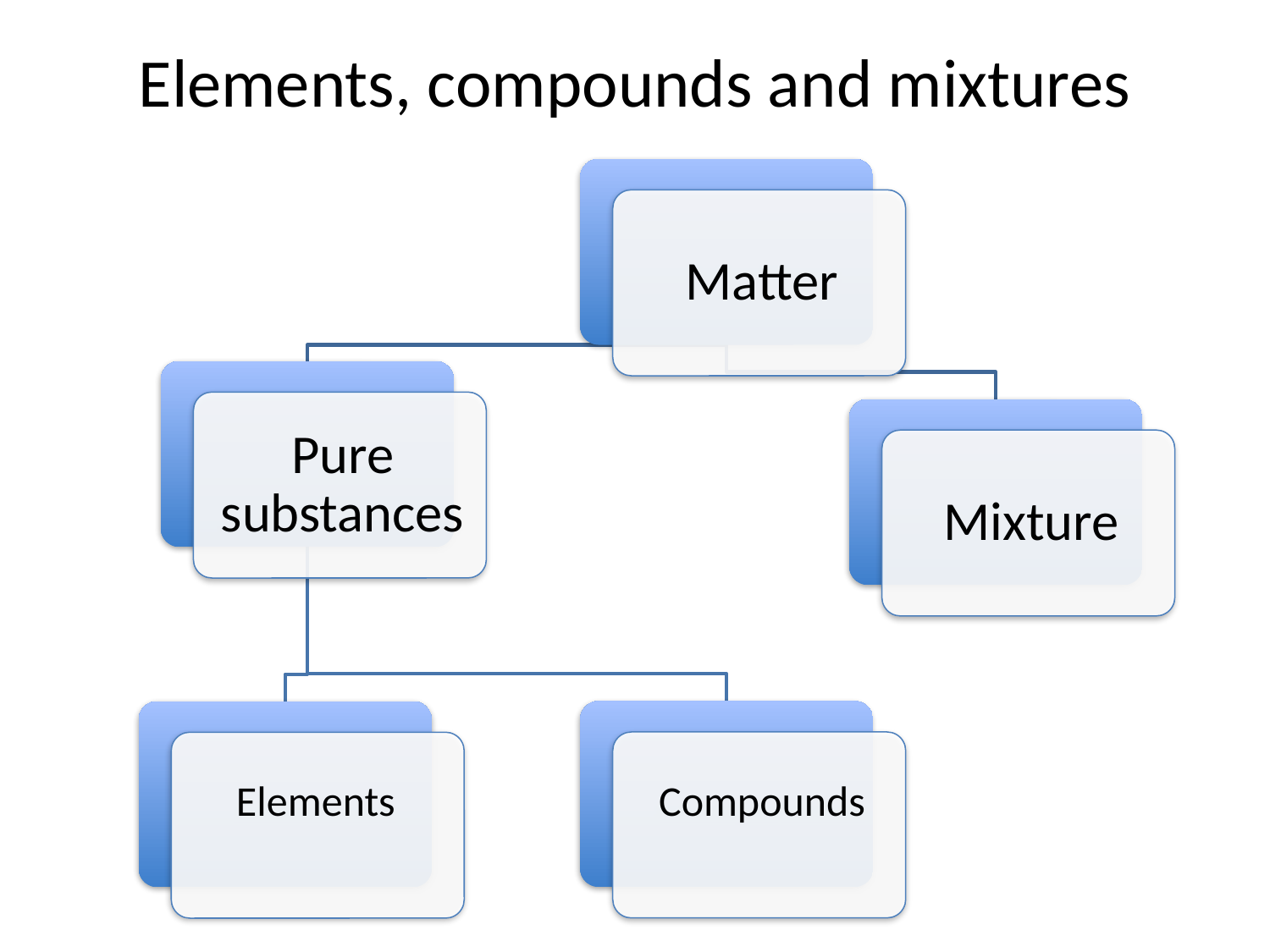

# Elements, compounds and mixtures
Matter
Pure substances
Elements

Compounds

Mixture